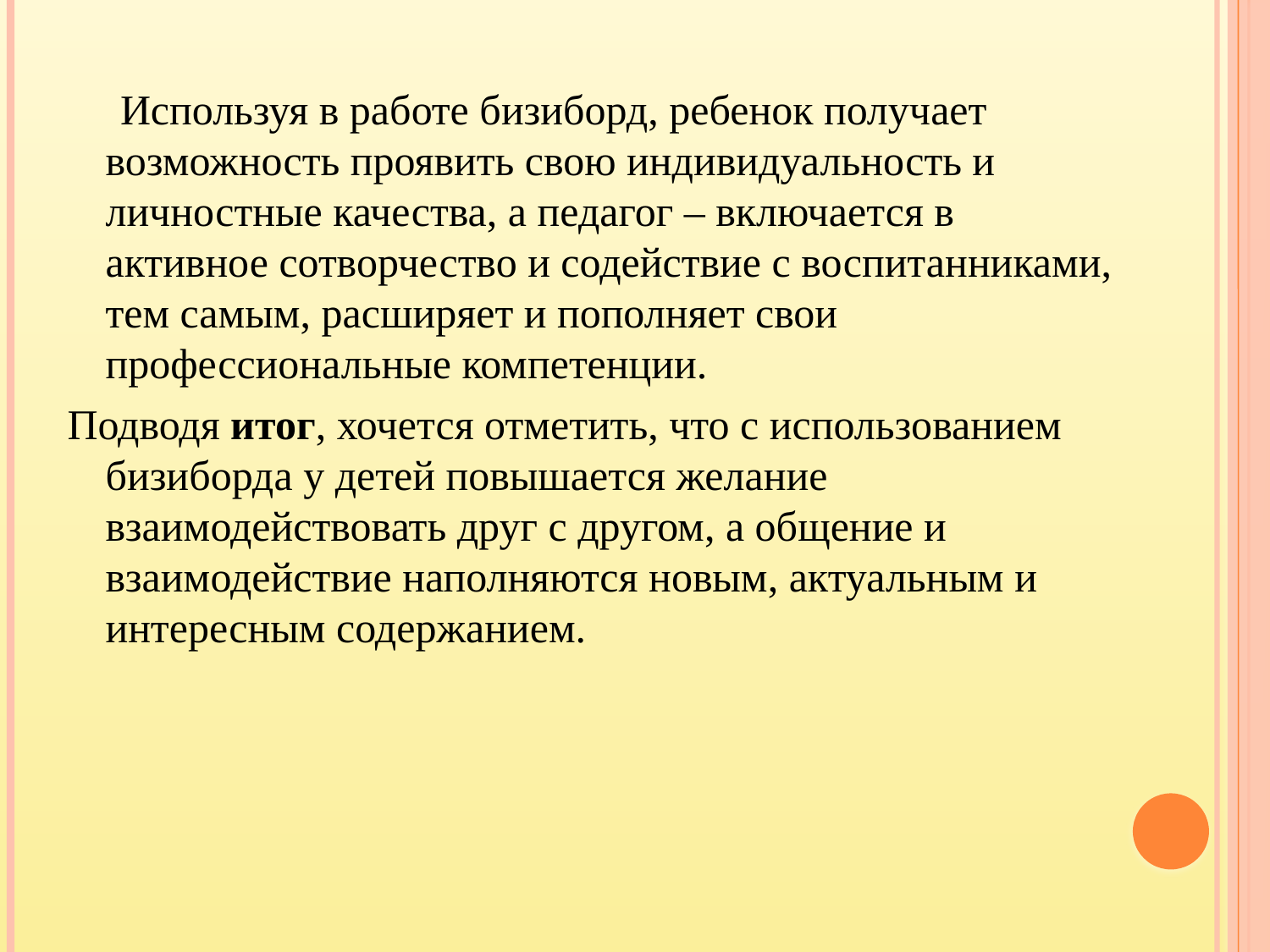

Используя в работе бизиборд, ребенок получает возможность проявить свою индивидуальность и личностные качества, а педагог – включается в активное сотворчество и содействие с воспитанниками, тем самым, расширяет и пополняет свои профессиональные компетенции.
Подводя итог, хочется отметить, что с использованием бизиборда у детей повышается желание взаимодействовать друг с другом, а общение и взаимодействие наполняются новым, актуальным и интересным содержанием.